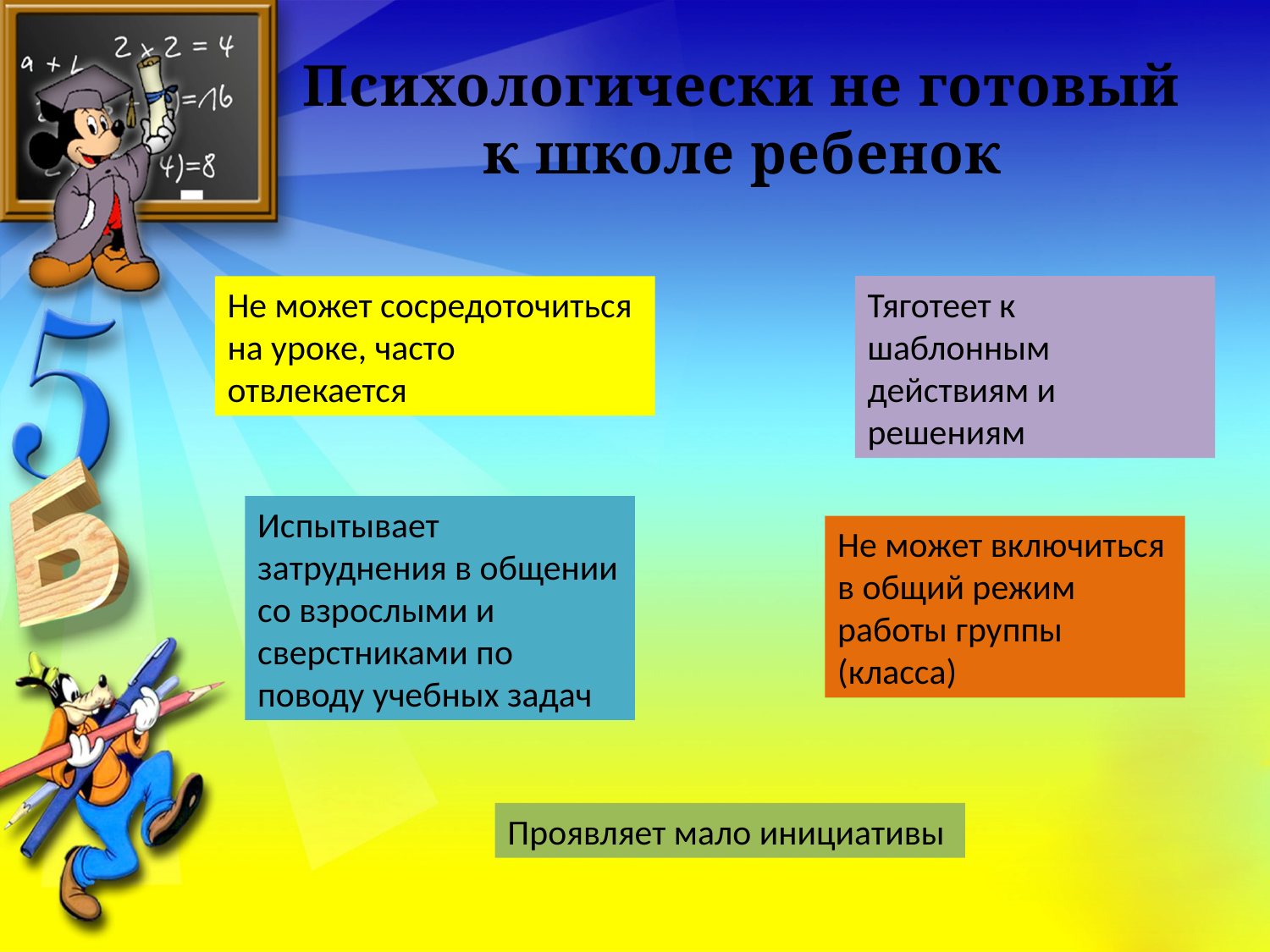

# Психологически не готовый к школе ребенок
Не может сосредоточиться на уроке, часто отвлекается
Тяготеет к шаблонным действиям и решениям
Испытывает затруднения в общении со взрослыми и сверстниками по поводу учебных задач
Не может включиться в общий режим работы группы (класса)
Проявляет мало инициативы